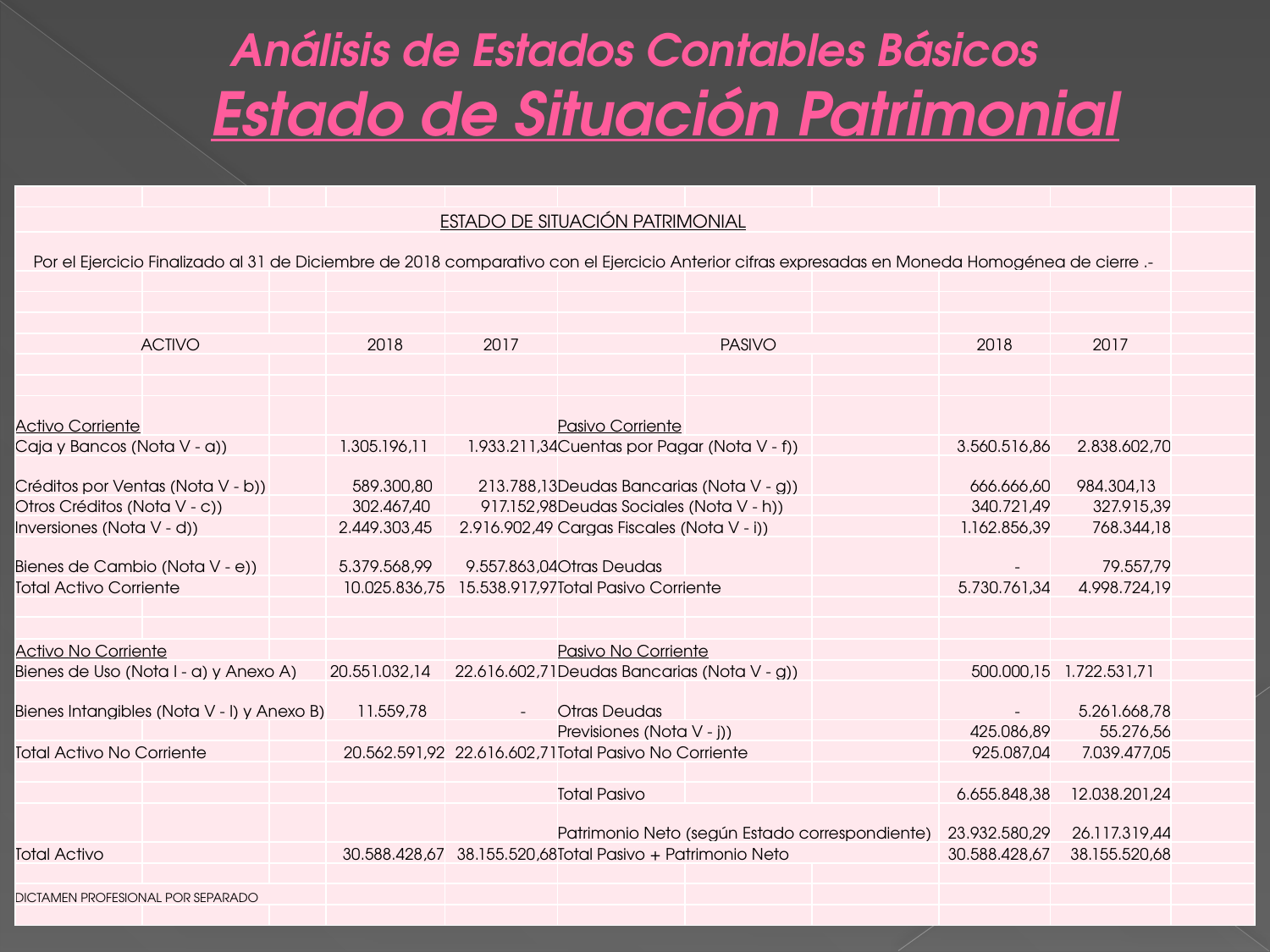

# Análisis de Estados Contables Básicos Estado de Situación Patrimonial

|  |  |  |  |  |  |  |  |  |  |  |
| --- | --- | --- | --- | --- | --- | --- | --- | --- | --- | --- |
| ESTADO DE SITUACIÓN PATRIMONIAL |  |  |  |  |  |  |  |  |  |  |
| Por el Ejercicio Finalizado al 31 de Diciembre de 2018 comparativo con el Ejercicio Anterior cifras expresadas en Moneda Homogénea de cierre .- |  |  |  |  |  |  |  |  |  |  |
|  |  |  |  |  |  |  |  |  |  |  |
|  |  |  |  |  |  |  |  |  |  |  |
|  |  |  |  |  |  |  |  |  |  |  |
| ACTIVO |  |  | 2018 | 2017 | PASIVO |  |  | 2018 | 2017 |  |
|  |  |  |  |  |  |  |  |  |  |  |
|  |  |  |  |  |  |  |  |  |  |  |
| Activo Corriente |  |  |  |  | Pasivo Corriente |  |  |  |  |  |
| Caja y Bancos (Nota V - a)) |  |  | 1.305.196,11 | 1.933.211,34 | Cuentas por Pagar (Nota V - f)) |  |  | 3.560.516,86 | 2.838.602,70 |  |
| Créditos por Ventas (Nota V - b)) |  |  | 589.300,80 | 213.788,13 | Deudas Bancarias (Nota V - g)) |  |  | 666.666,60 | 984.304,13 |  |
| Otros Créditos (Nota V - c)) |  |  | 302.467,40 | 917.152,98 | Deudas Sociales (Nota V - h)) |  |  | 340.721,49 | 327.915,39 |  |
| Inversiones (Nota V - d)) |  |  | 2.449.303,45 | 2.916.902,49 | Cargas Fiscales (Nota V - i)) |  |  | 1.162.856,39 | 768.344,18 |  |
| Bienes de Cambio (Nota V - e)) |  |  | 5.379.568,99 | 9.557.863,04 | Otras Deudas |  |  | - | 79.557,79 |  |
| Total Activo Corriente |  |  | 10.025.836,75 | 15.538.917,97 | Total Pasivo Corriente |  |  | 5.730.761,34 | 4.998.724,19 |  |
|  |  |  |  |  |  |  |  |  |  |  |
|  |  |  |  |  |  |  |  |  |  |  |
| Activo No Corriente |  |  |  |  | Pasivo No Corriente |  |  |  |  |  |
| Bienes de Uso (Nota I - a) y Anexo A) |  |  | 20.551.032,14 | 22.616.602,71 | Deudas Bancarias (Nota V - g)) |  |  | 500.000,15 | 1.722.531,71 |  |
| Bienes Intangibles (Nota V - l) y Anexo B) |  |  | 11.559,78 | - | Otras Deudas |  |  | - | 5.261.668,78 |  |
|  |  |  |  |  | Previsiones (Nota V - j)) |  |  | 425.086,89 | 55.276,56 |  |
| Total Activo No Corriente |  |  | 20.562.591,92 | 22.616.602,71 | Total Pasivo No Corriente |  |  | 925.087,04 | 7.039.477,05 |  |
|  |  |  |  |  |  |  |  |  |  |  |
|  |  |  |  |  | Total Pasivo |  |  | 6.655.848,38 | 12.038.201,24 |  |
|  |  |  |  |  | Patrimonio Neto (según Estado correspondiente) |  |  | 23.932.580,29 | 26.117.319,44 |  |
| Total Activo |  |  | 30.588.428,67 | 38.155.520,68 | Total Pasivo + Patrimonio Neto |  |  | 30.588.428,67 | 38.155.520,68 |  |
|  |  |  |  |  |  |  |  |  |  |  |
| DICTAMEN PROFESIONAL POR SEPARADO |  |  |  |  |  |  |  |  |  |  |
|  |  |  |  |  |  |  |  |  |  |  |